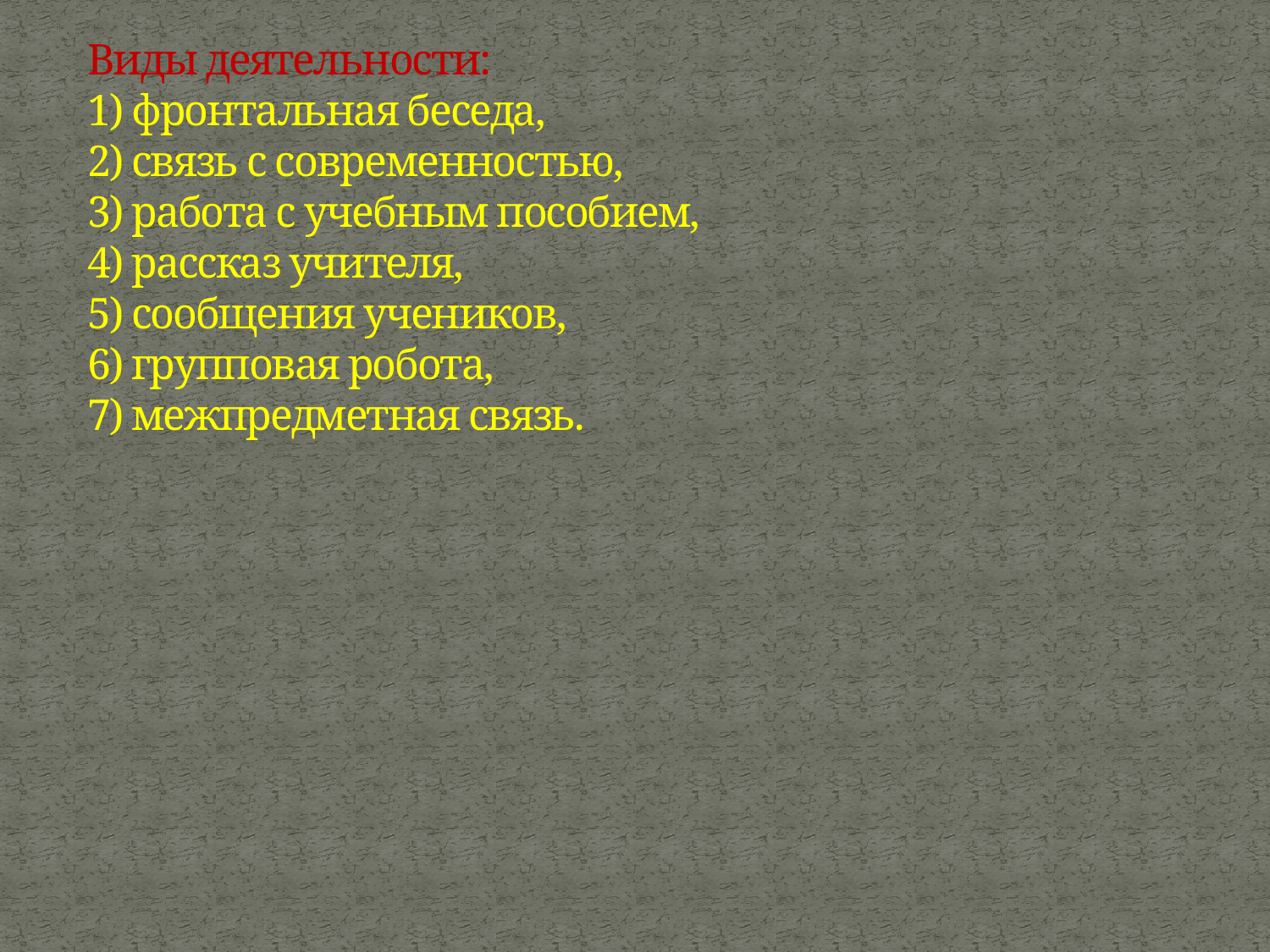

# Виды деятельности: 1) фронтальная беседа, 2) связь с современностью, 3) работа с учебным пособием, 4) рассказ учителя, 5) сообщения учеников, 6) групповая робота, 7) межпредметная связь.